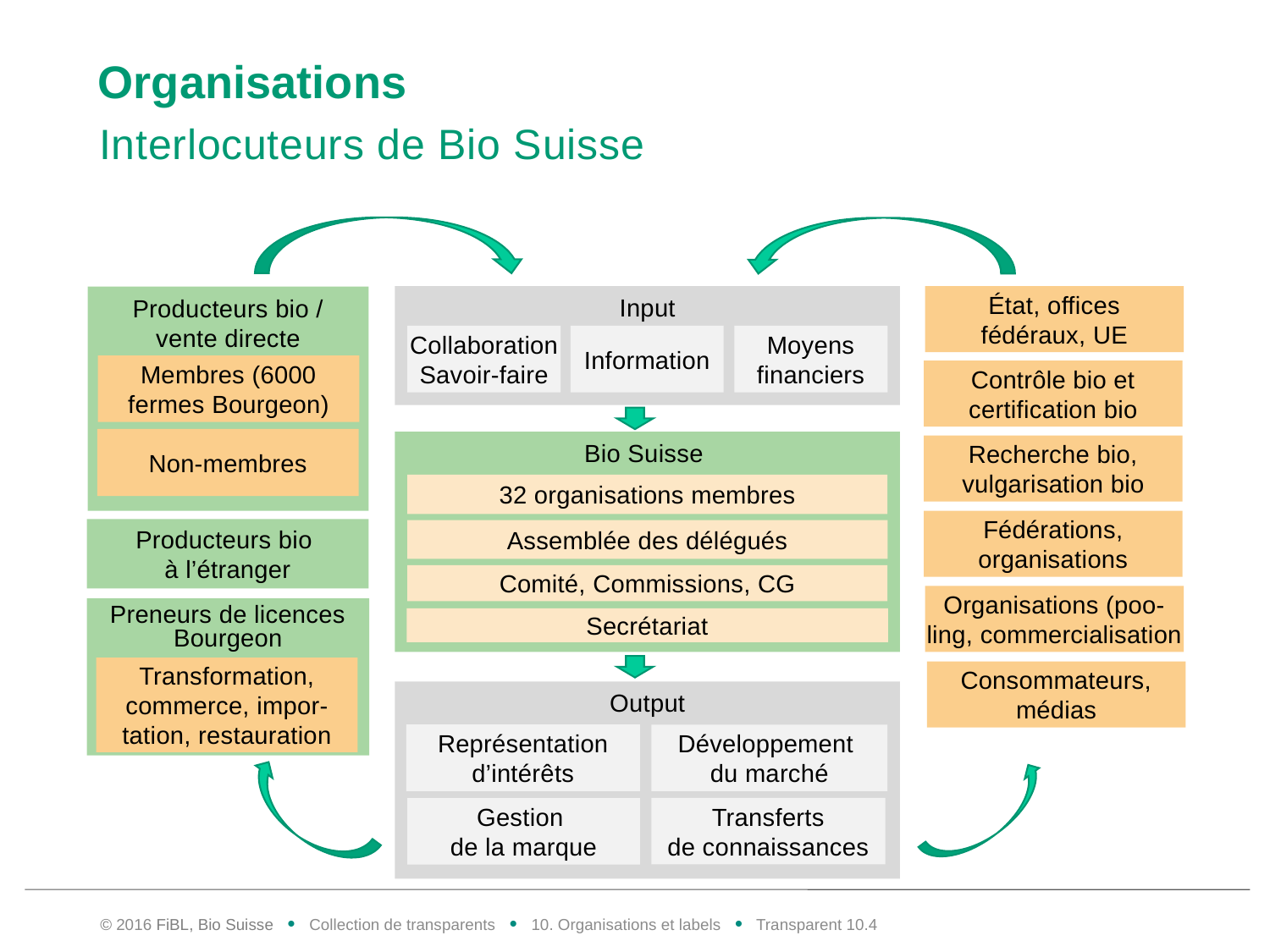

# Organisations
Interlocuteurs de Bio Suisse

Input
État, offices fédéraux, UE
Producteurs bio / vente directe
CollaborationSavoir-faire
Information
Moyens financiers
Membres (6000 fermes Bourgeon)
Contrôle bio et certification bio

Non-membres
Bio Suisse
Recherche bio, vulgarisation bio
32 organisations membres
Fédérations, organisations
Producteurs bio
à l’étranger
Assemblée des délégués
Comité, Commissions, CG
Organisations (poo-ling, commercialisation
Preneurs de licences Bourgeon
Secrétariat

Transformation, commerce, impor-tation, restauration
Consommateurs, médias
Output
Représentation d’intérêts
Développement
du marché

Transferts
de connaissances
Gestion
de la marque

© 2016 FiBL, Bio Suisse   •   Collection de transparents   •   10. Organisations et labels   •   Transparent 10.4